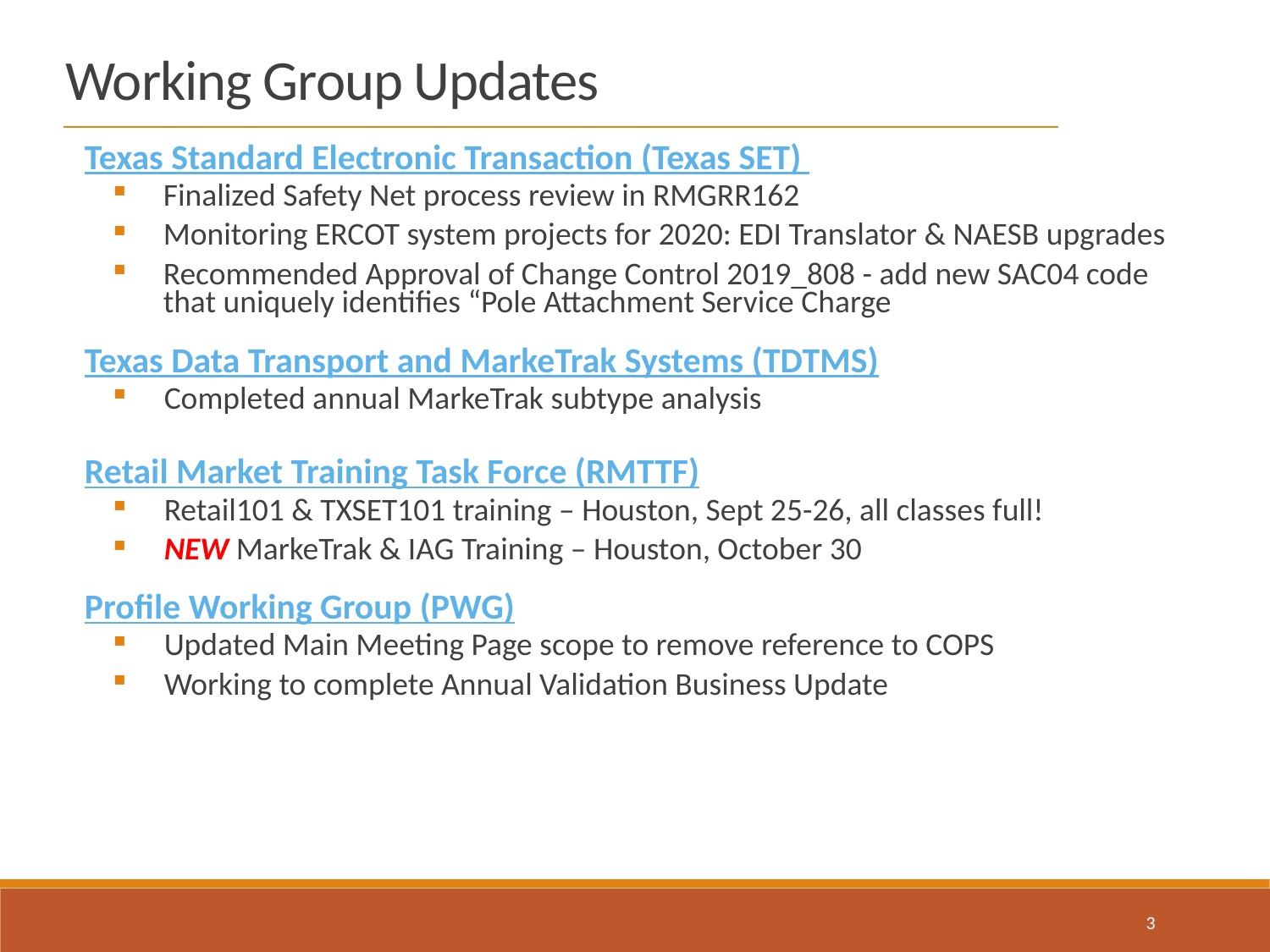

Working Group Updates
Texas Standard Electronic Transaction (Texas SET)
Finalized Safety Net process review in RMGRR162
Monitoring ERCOT system projects for 2020: EDI Translator & NAESB upgrades
Recommended Approval of Change Control 2019_808 - add new SAC04 code that uniquely identifies “Pole Attachment Service Charge
Texas Data Transport and MarkeTrak Systems (TDTMS)
Completed annual MarkeTrak subtype analysis
Retail Market Training Task Force (RMTTF)
Retail101 & TXSET101 training – Houston, Sept 25-26, all classes full!
NEW MarkeTrak & IAG Training – Houston, October 30
Profile Working Group (PWG)
Updated Main Meeting Page scope to remove reference to COPS
Working to complete Annual Validation Business Update

3